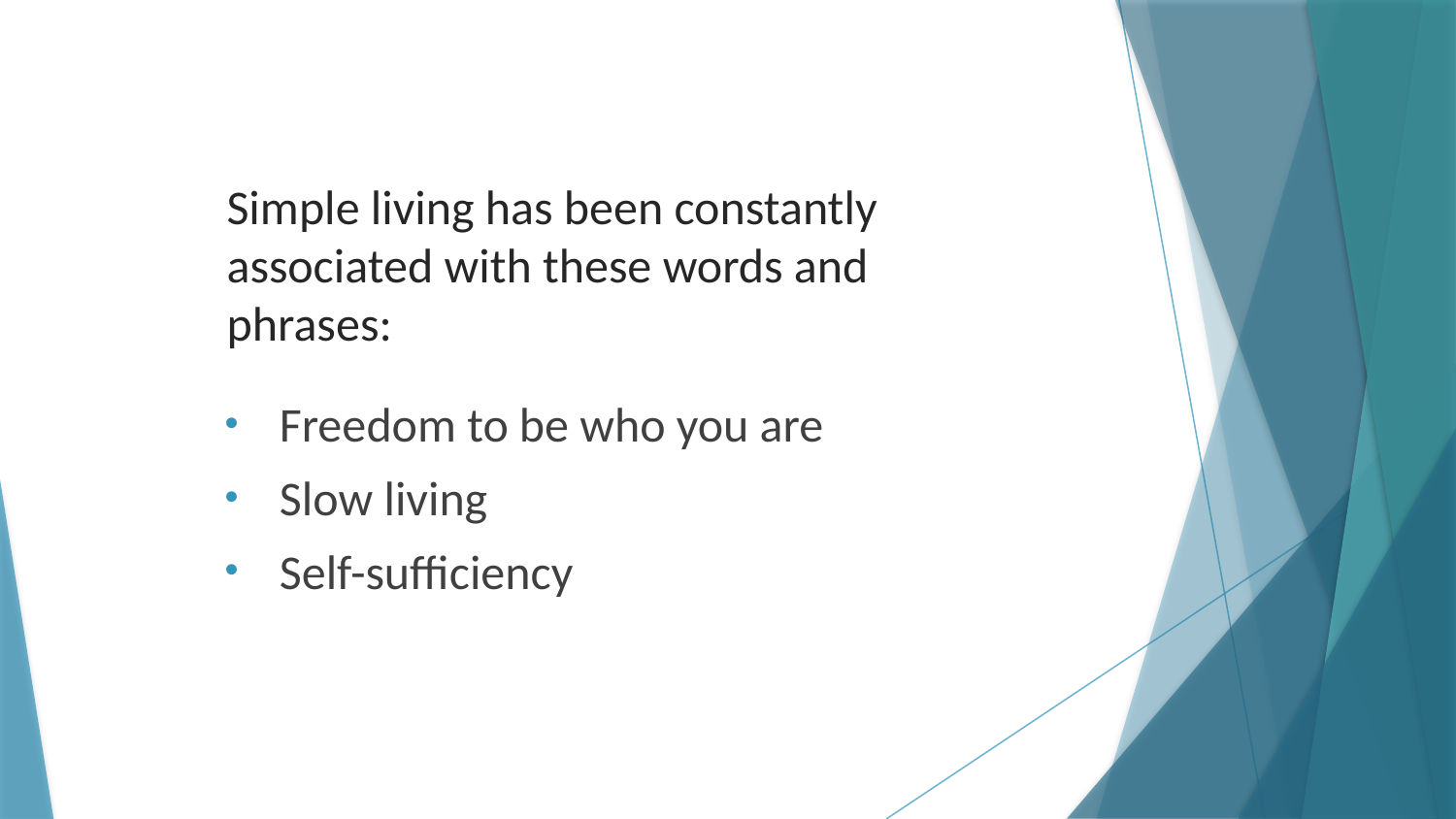

Simple living has been constantly associated with these words and phrases:
Freedom to be who you are
Slow living
Self-sufficiency